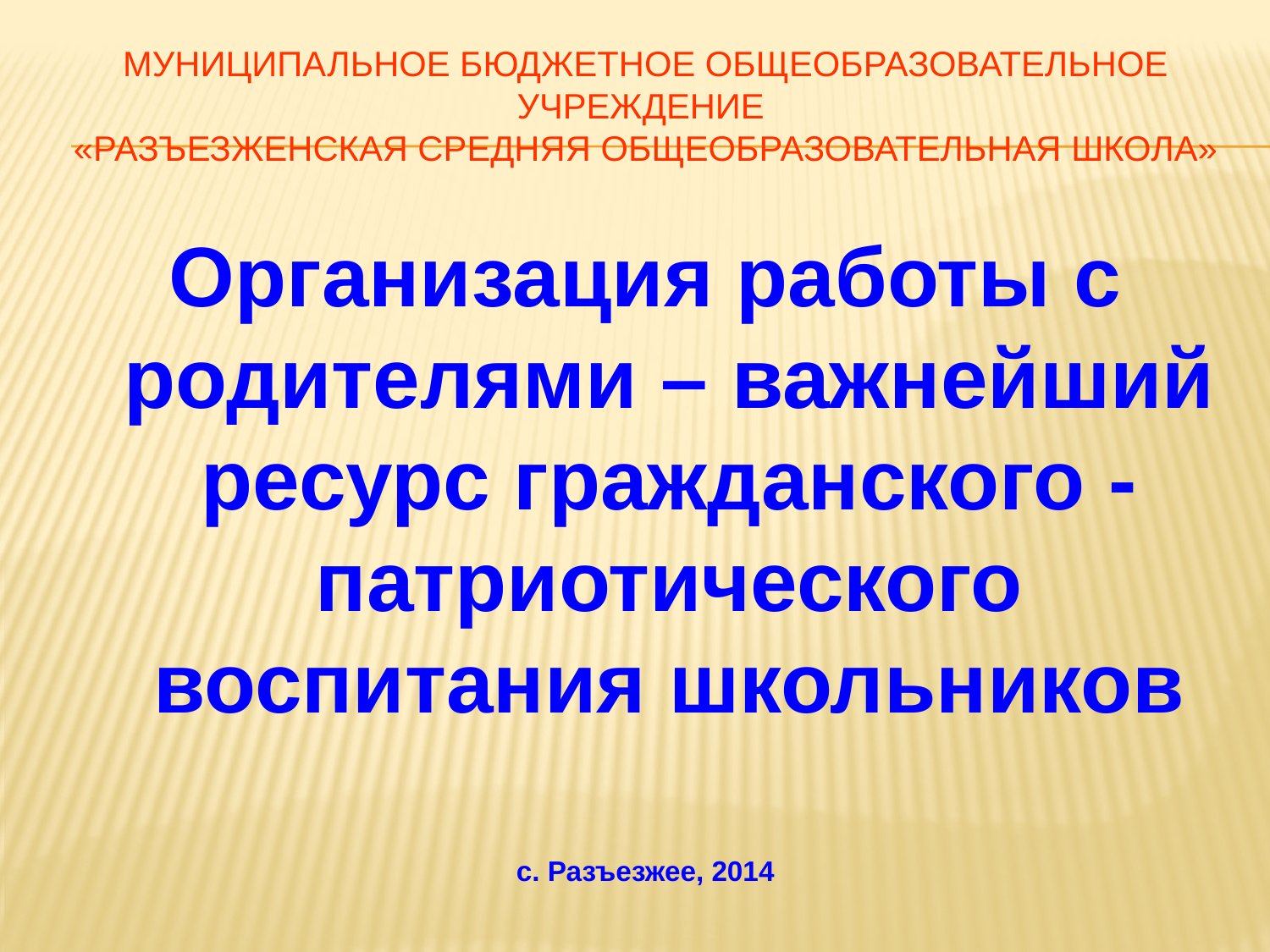

# Муниципальное бюджетное общеобразовательное учреждение «Разъезженская средняя общеобразовательная школа»
Организация работы с родителями – важнейший ресурс гражданского -патриотического воспитания школьников

с. Разъезжее, 2014